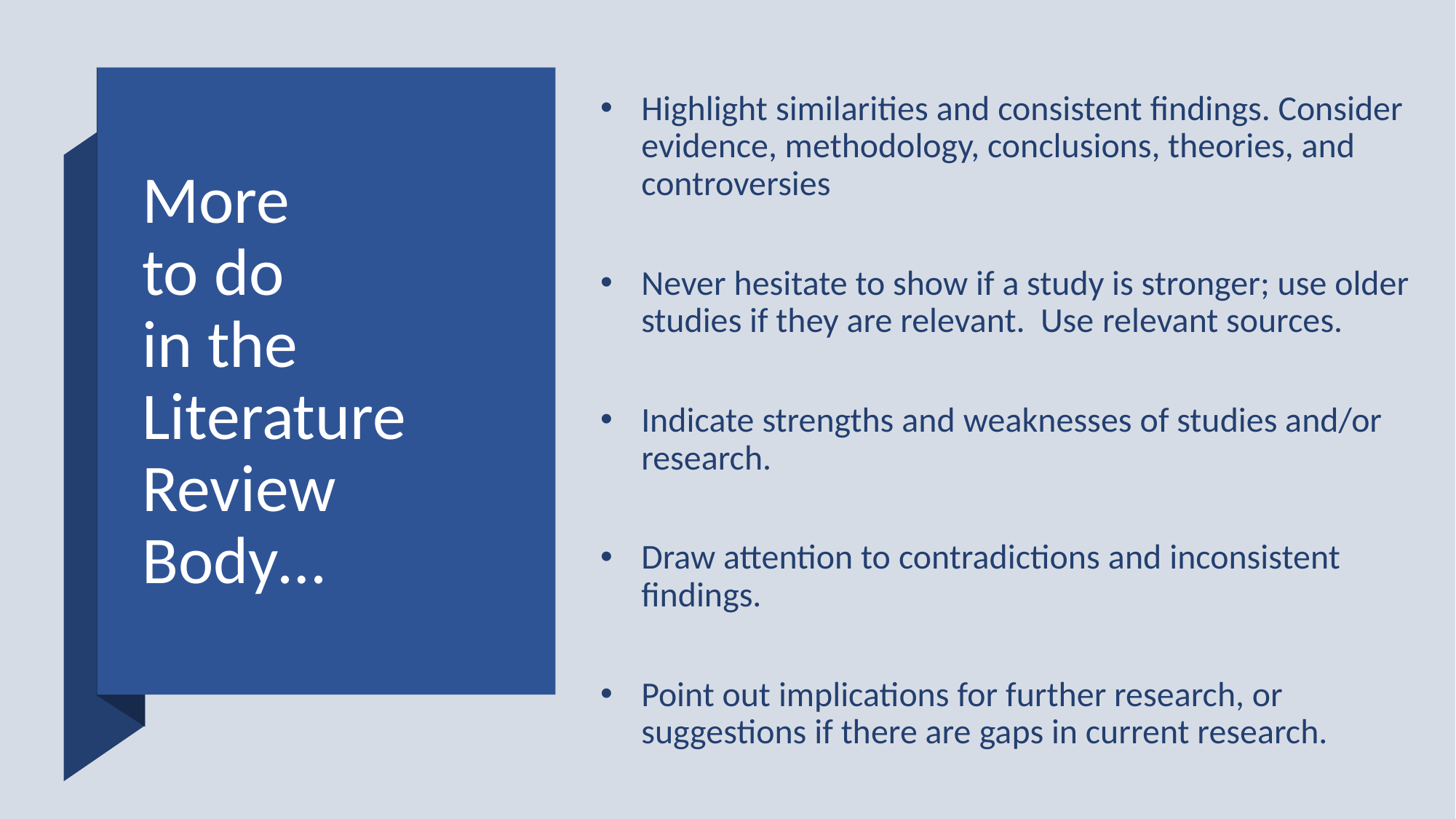

Highlight similarities and consistent findings. Consider evidence, methodology, conclusions, theories, and controversies

Never hesitate to show if a study is stronger; use older studies if they are relevant.  Use relevant sources.

Indicate strengths and weaknesses of studies and/or research.

Draw attention to contradictions and inconsistent findings.

Point out implications for further research, or suggestions if there are gaps in current research.

# More to do in the Literature Review Body…